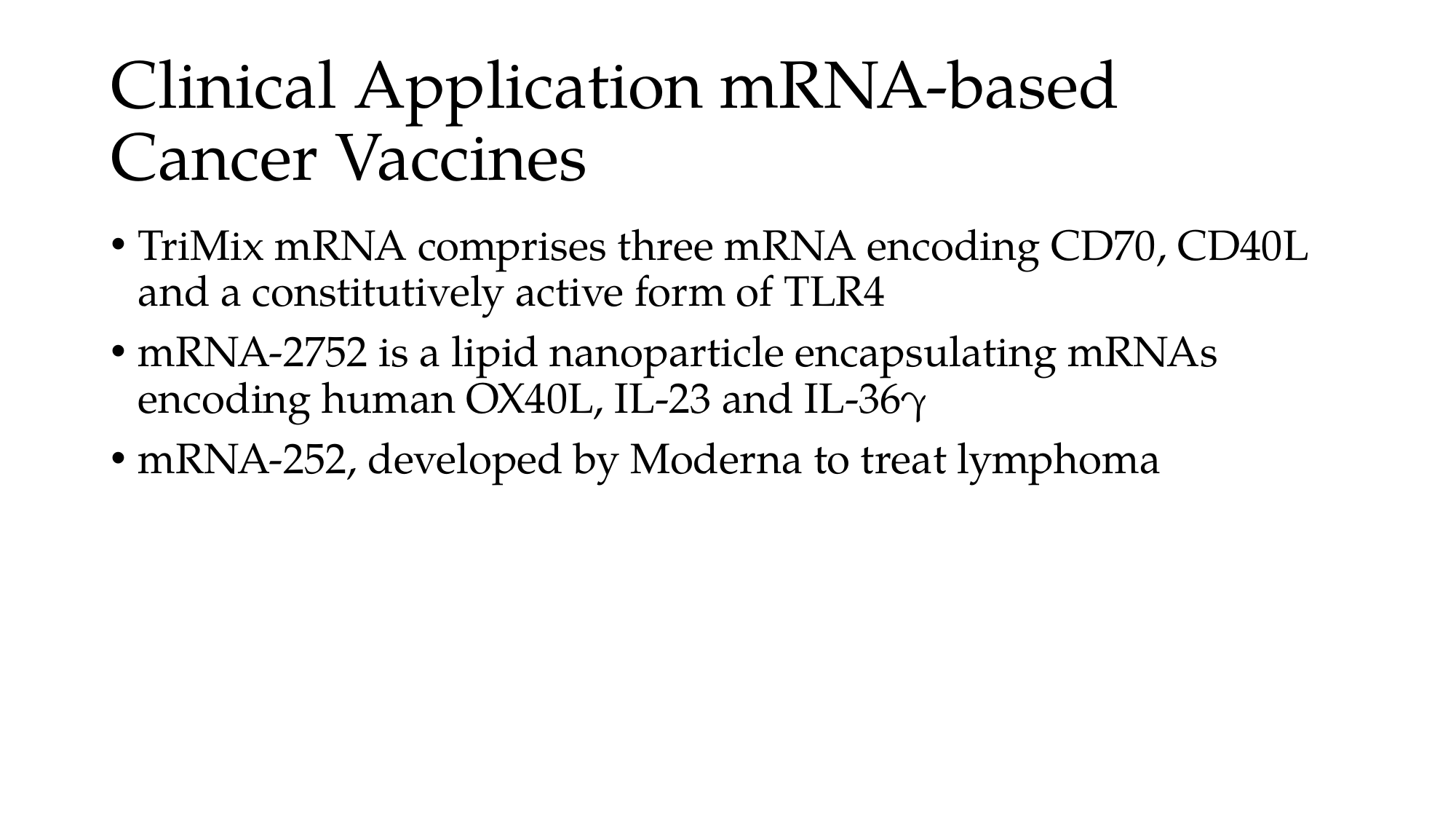

# Clinical Application mRNA-based Cancer Vaccines
TriMix mRNA comprises three mRNA encoding CD70, CD40L and a constitutively active form of TLR4
mRNA-2752 is a lipid nanoparticle encapsulating mRNAs encoding human OX40L, IL-23 and IL-36γ
mRNA-252, developed by Moderna to treat lymphoma